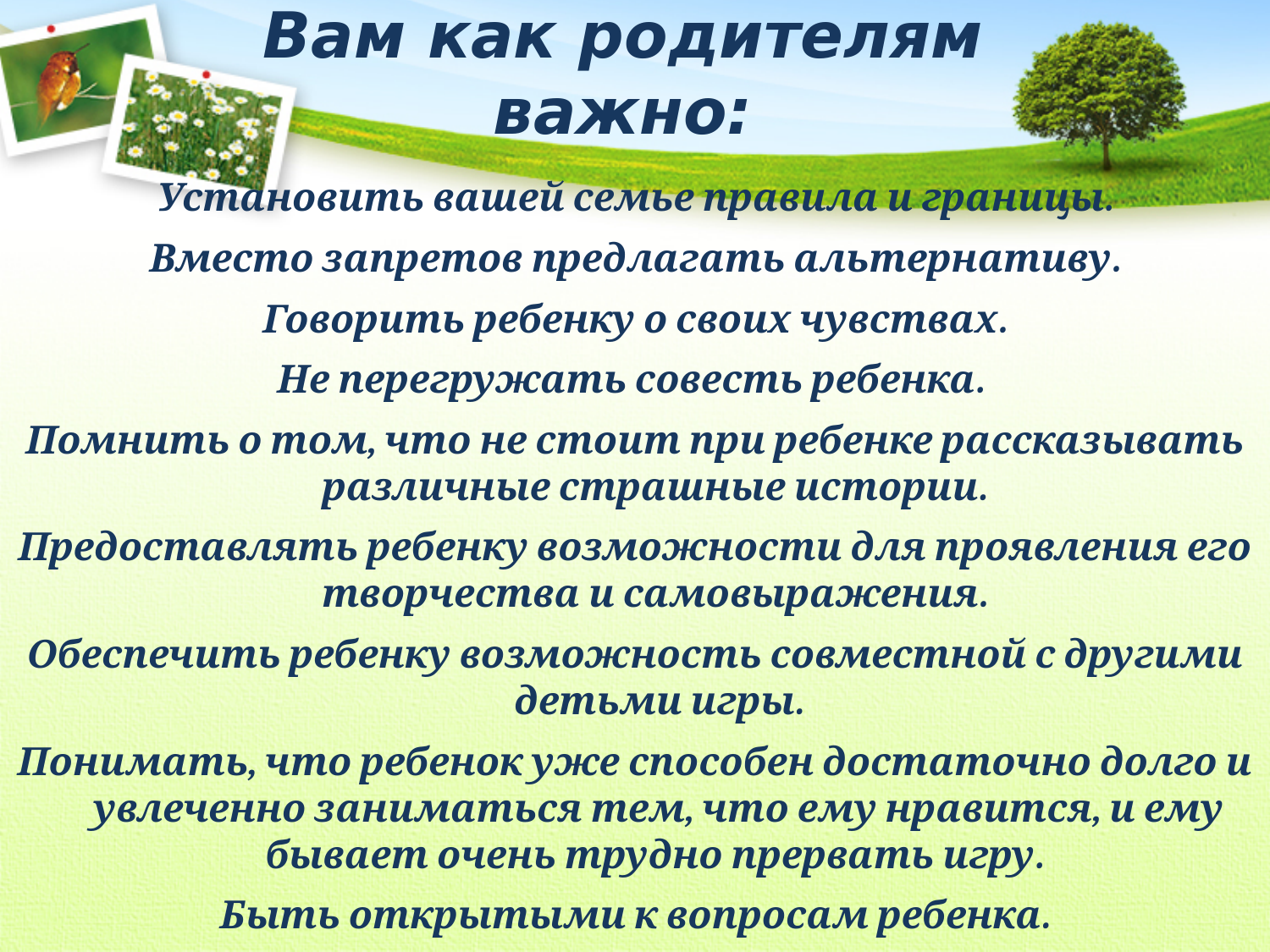

# Вам как родителям важно:
Установить вашей семье правила и границы.
Вместо запретов предлагать альтернативу.
 Говорить ребенку о своих чувствах.
Не перегружать совесть ребенка.
Помнить о том, что не стоит при ребенке рассказывать различные страшные истории.
Предоставлять ребенку возможности для проявления его творчества и самовыражения.
Обеспечить ребенку возможность совместной с другими детьми игры.
Понимать, что ребенок уже способен достаточно долго и увлеченно заниматься тем, что ему нравится, и ему бывает очень трудно прервать игру.
Быть открытыми к вопросам ребенка.